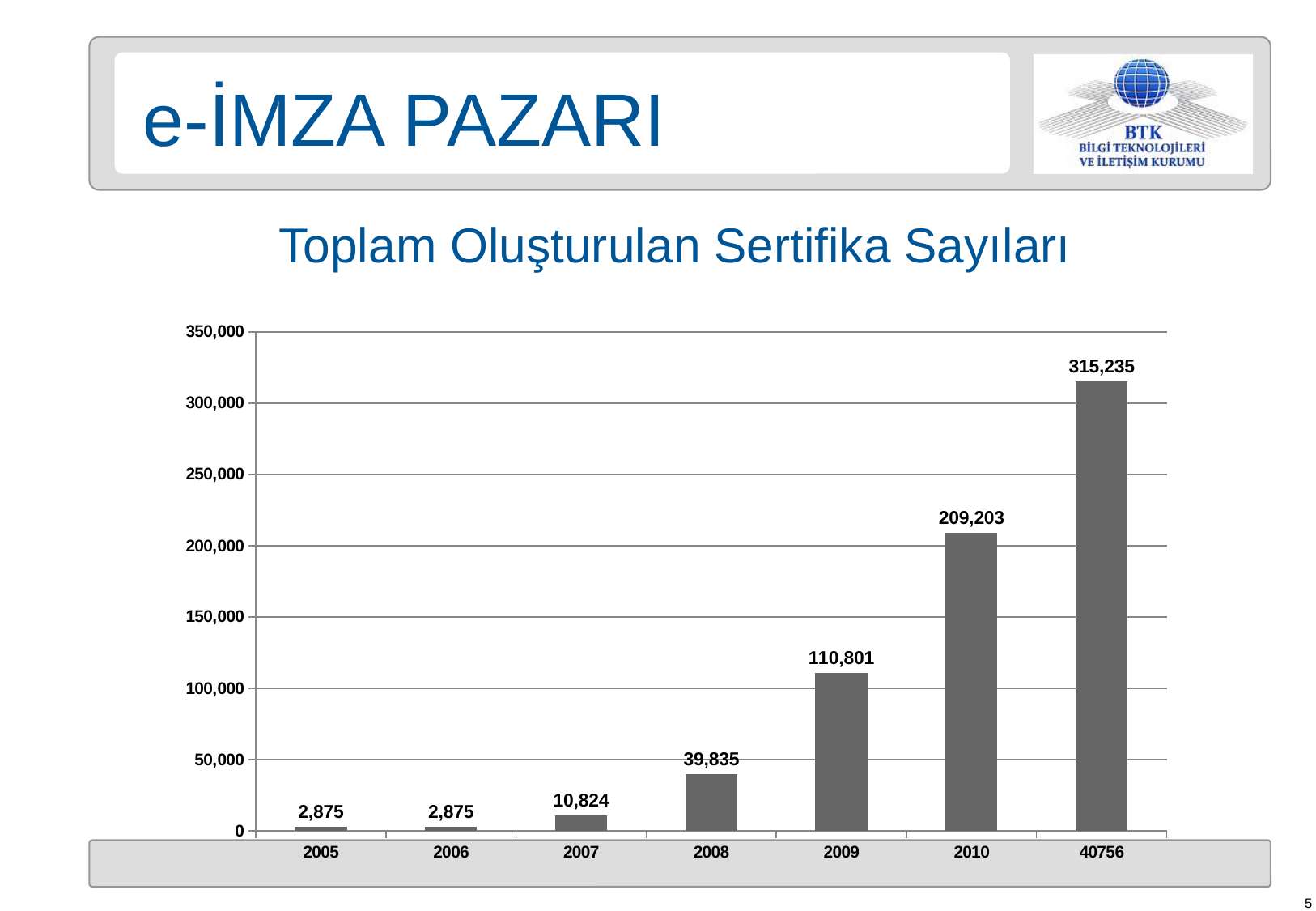

e-İMZA PAZARI
# Toplam Oluşturulan Sertifika Sayıları

### Chart

| Category |  |
|---|---|
| 2005 | 2875.0 |
| 2006 | 2875.0 |
| 2007 | 10824.0 |
| 2008 | 39835.0 |
| 2009 | 110801.0 |
| 2010 | 209203.0 |
| 40756 | 315235.0 |